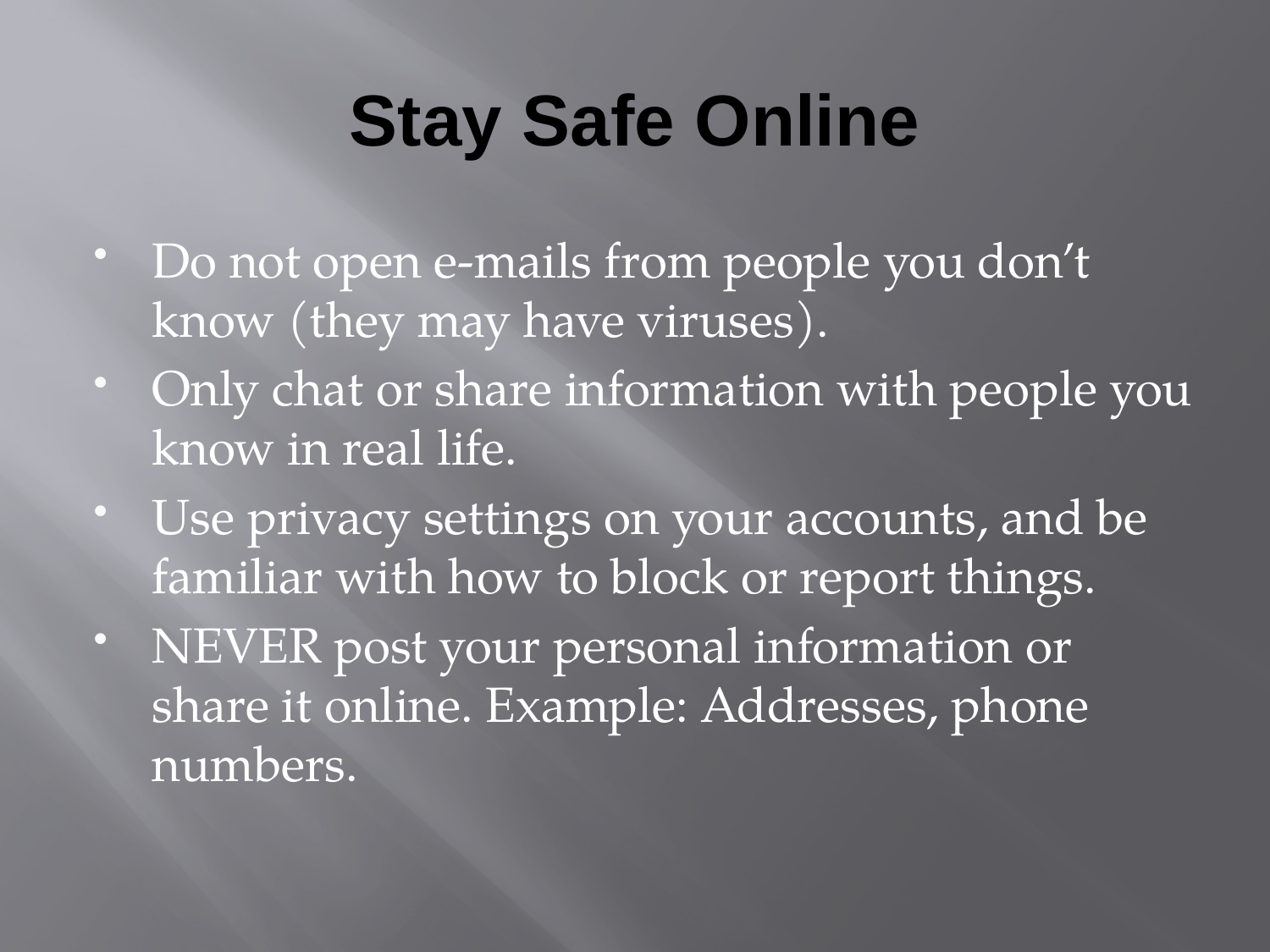

# Stay Safe Online
Do not open e-mails from people you don’t know (they may have viruses).
Only chat or share information with people you know in real life.
Use privacy settings on your accounts, and be familiar with how to block or report things.
NEVER post your personal information or share it online. Example: Addresses, phone numbers.